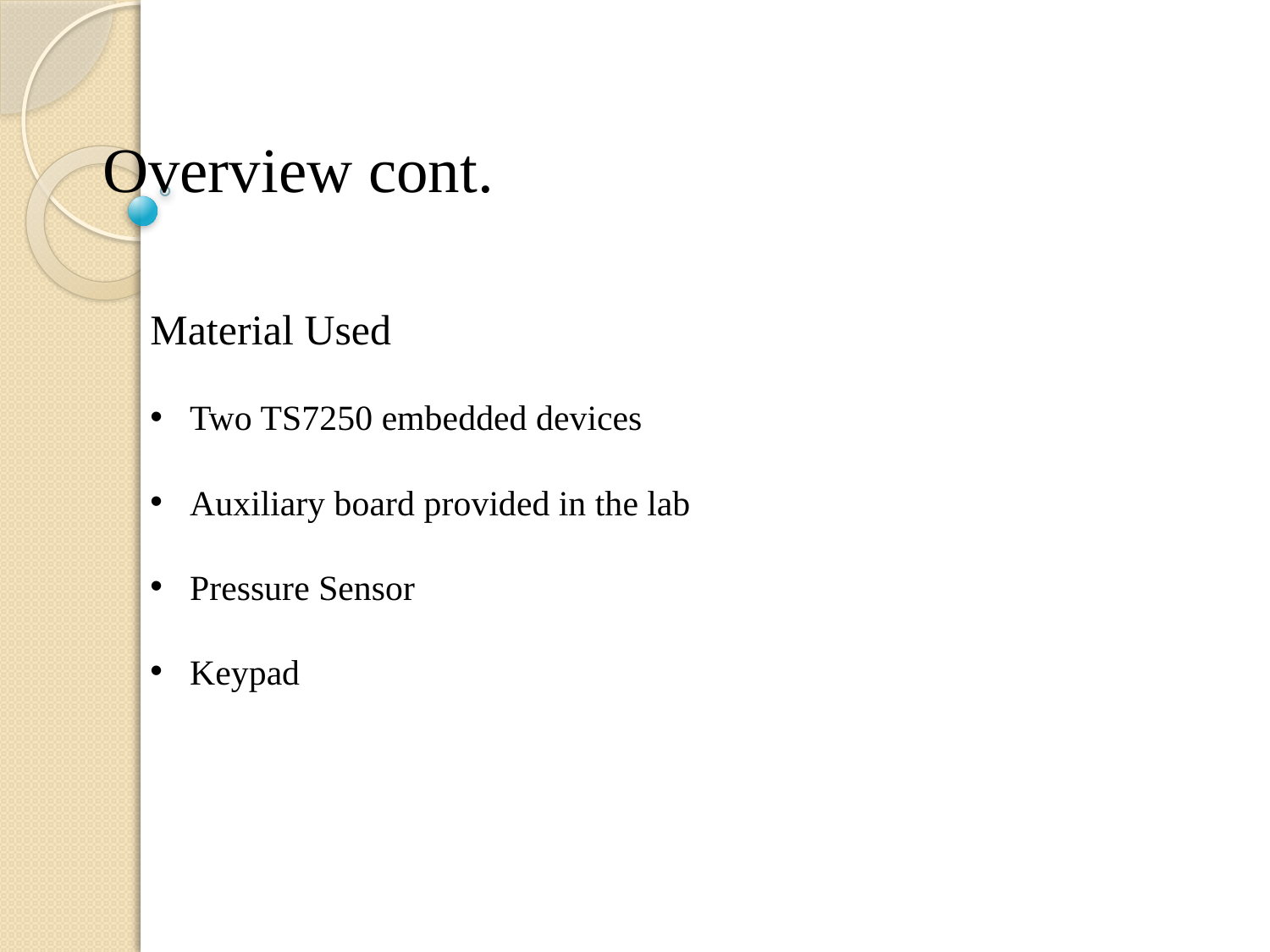

# Overview cont.
Material Used

Two TS7250 embedded devices

Auxiliary board provided in the lab

Pressure Sensor

Keypad